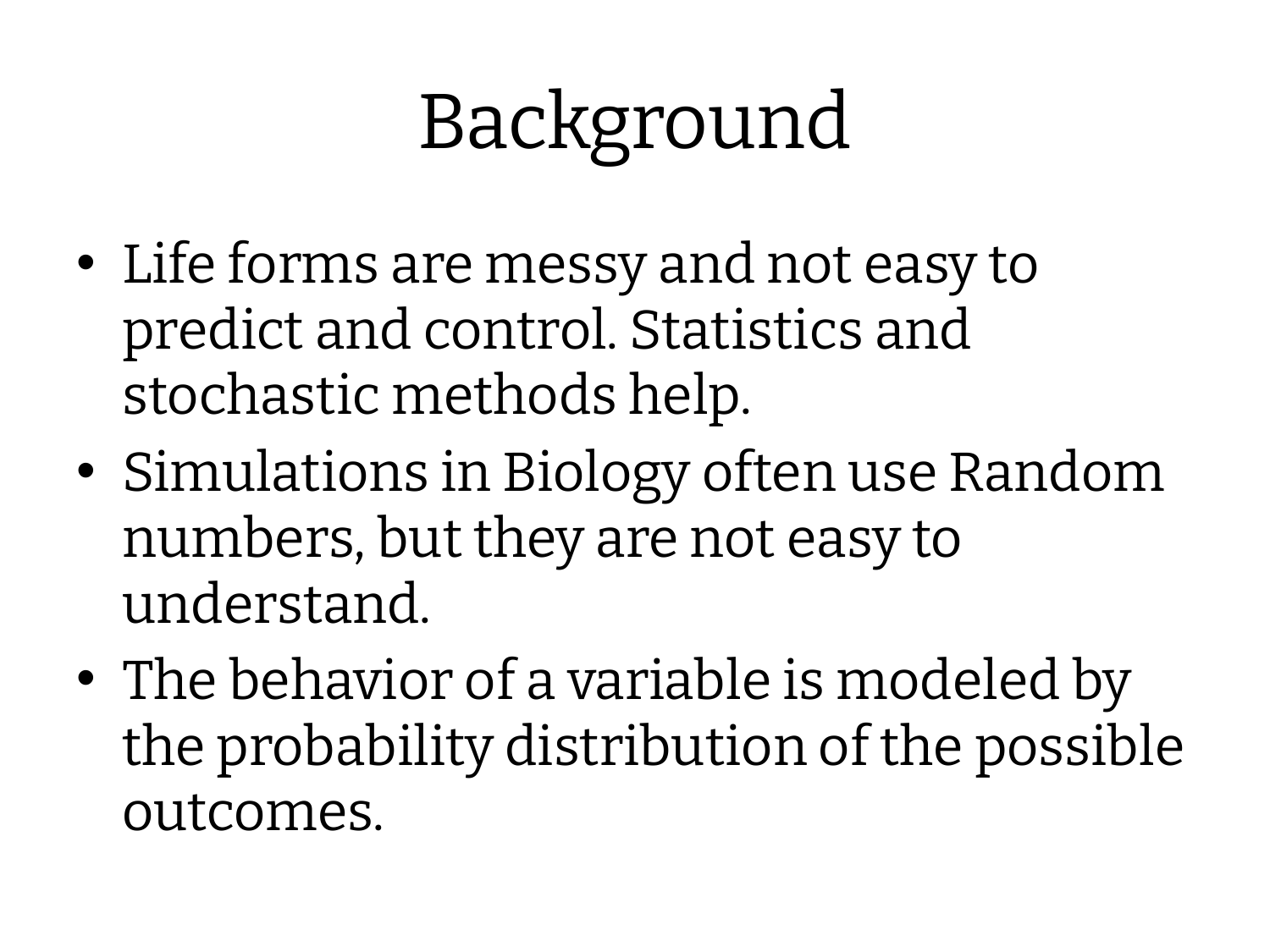

# Background
Life forms are messy and not easy to predict and control. Statistics and stochastic methods help.
Simulations in Biology often use Random numbers, but they are not easy to understand.
The behavior of a variable is modeled by the probability distribution of the possible outcomes.